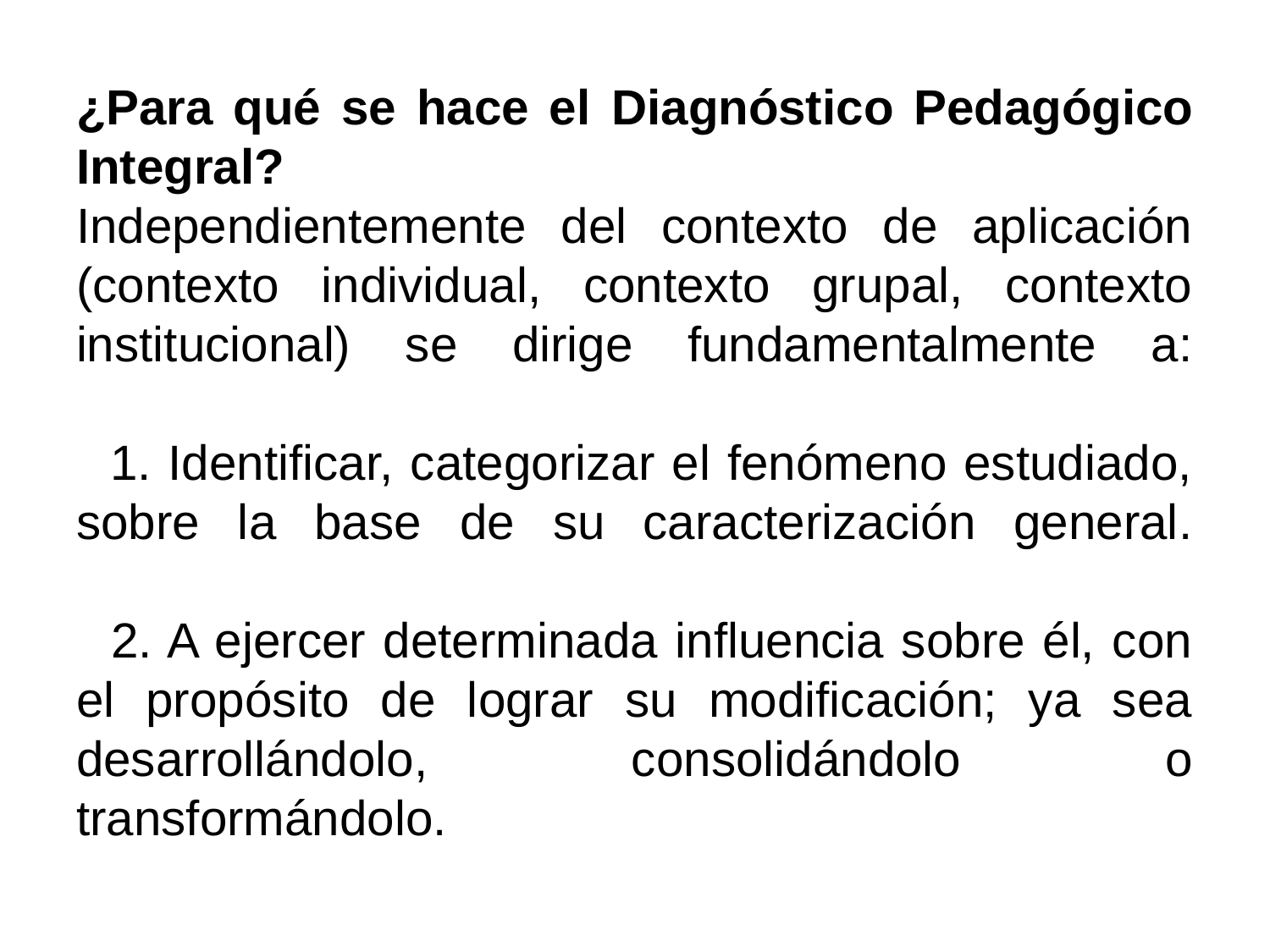

# ¿Para qué se hace el Diagnóstico Pedagógico Integral? Independientemente del contexto de aplicación (contexto individual, contexto grupal, contexto institucional) se dirige fundamentalmente a: 1. Identificar, categorizar el fenómeno estudiado, sobre la base de su caracterización general. 2. A ejercer determinada influencia sobre él, con el propósito de lograr su modificación; ya sea desarrollándolo, consolidándolo o transformándolo.